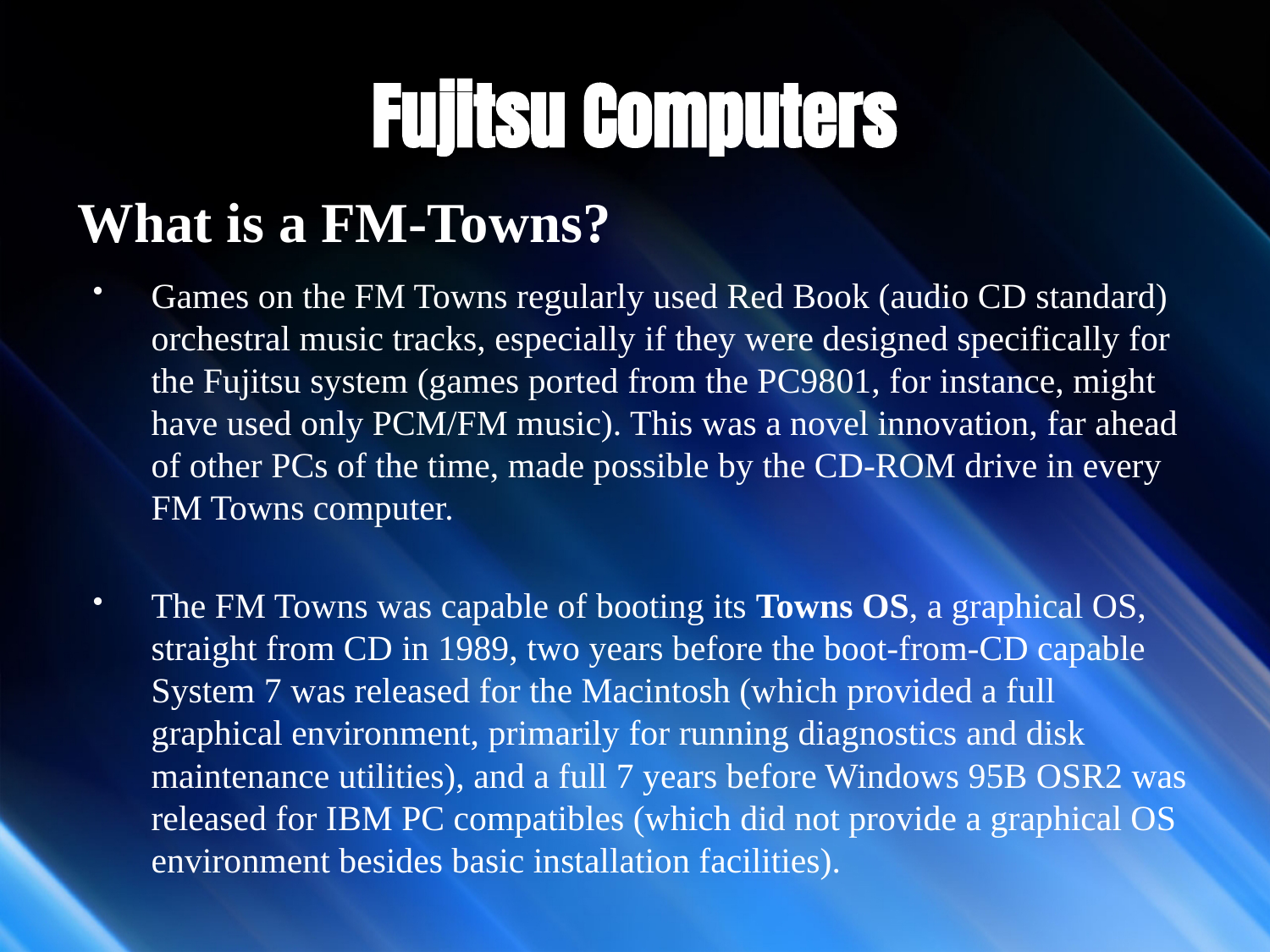

# Fujitsu Computers
What is a FM-Towns?
Games on the FM Towns regularly used Red Book (audio CD standard) orchestral music tracks, especially if they were designed specifically for the Fujitsu system (games ported from the PC9801, for instance, might have used only PCM/FM music). This was a novel innovation, far ahead of other PCs of the time, made possible by the CD-ROM drive in every FM Towns computer.

The FM Towns was capable of booting its Towns OS, a graphical OS, straight from CD in 1989, two years before the boot-from-CD capable System 7 was released for the Macintosh (which provided a full graphical environment, primarily for running diagnostics and disk maintenance utilities), and a full 7 years before Windows 95B OSR2 was released for IBM PC compatibles (which did not provide a graphical OS environment besides basic installation facilities).